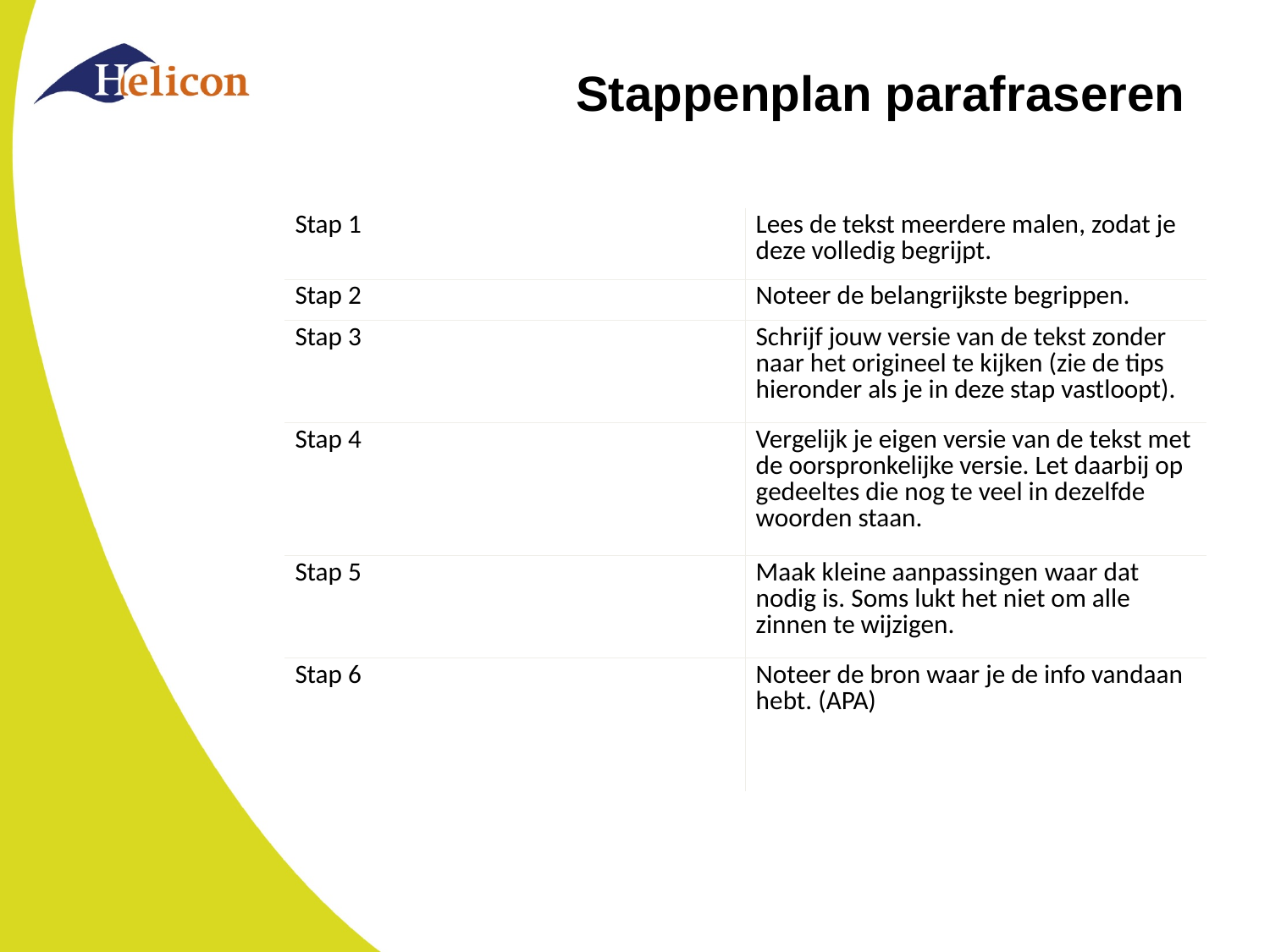

# Stappenplan parafraseren
| Stap 1 | Lees de tekst meerdere malen, zodat je deze volledig begrijpt. |
| --- | --- |
| Stap 2 | Noteer de belangrijkste begrippen. |
| Stap 3 | Schrijf jouw versie van de tekst zonder naar het origineel te kijken (zie de tips hieronder als je in deze stap vastloopt). |
| Stap 4 | Vergelijk je eigen versie van de tekst met de oorspronkelijke versie. Let daarbij op gedeeltes die nog te veel in dezelfde woorden staan. |
| Stap 5 | Maak kleine aanpassingen waar dat nodig is. Soms lukt het niet om alle zinnen te wijzigen. |
| Stap 6 | Noteer de bron waar je de info vandaan hebt. (APA) |